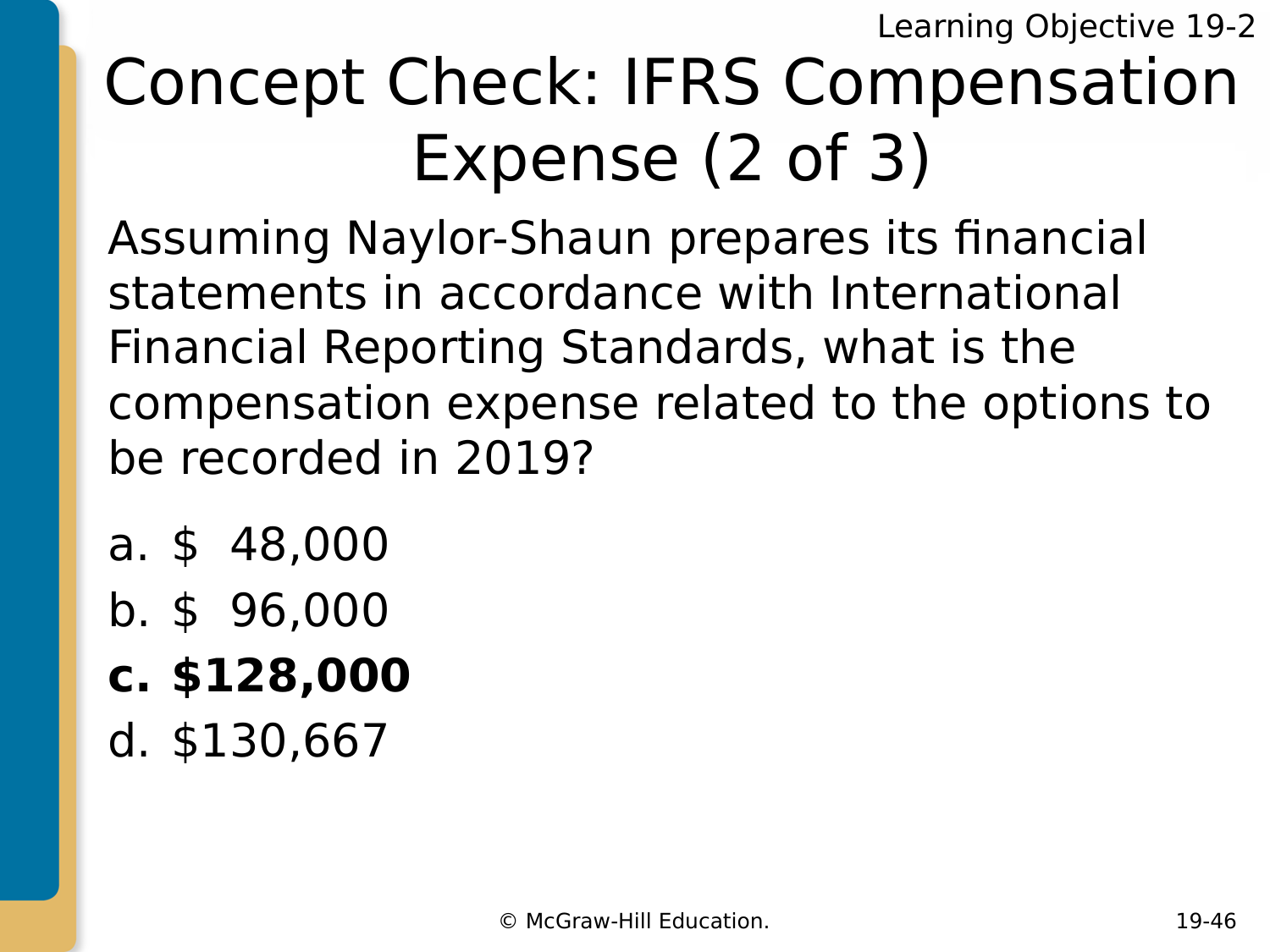

Learning Objective 19-2
# Concept Check: IFRS Compensation Expense (2 of 3)
Assuming Naylor-Shaun prepares its financial statements in accordance with International Financial Reporting Standards, what is the compensation expense related to the options to be recorded in 2019?
$  48,000
$  96,000
$128,000
$130,667